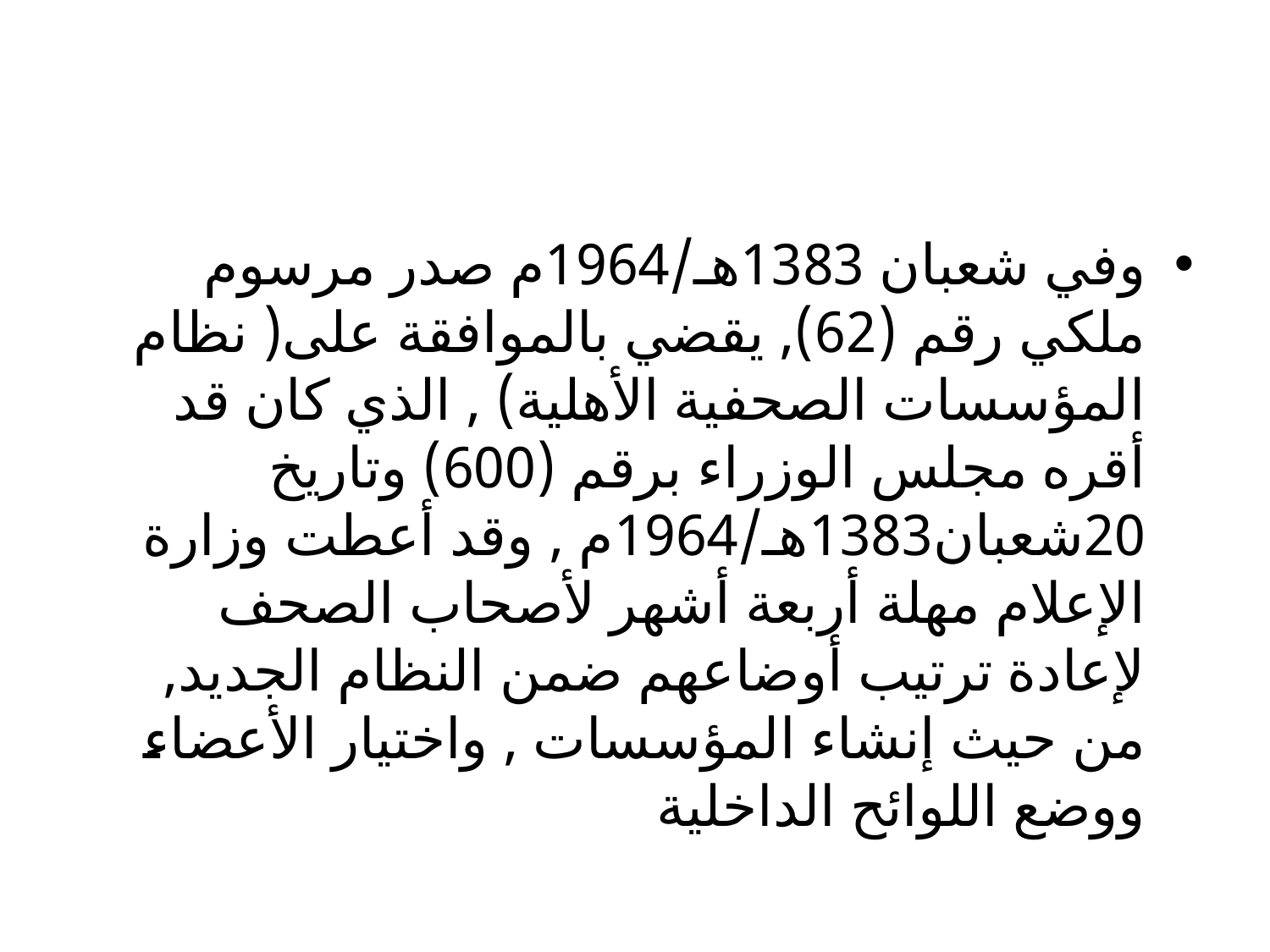

#
وفي شعبان 1383هـ/1964م صدر مرسوم ملكي رقم (62), يقضي بالموافقة على( نظام المؤسسات الصحفية الأهلية) , الذي كان قد أقره مجلس الوزراء برقم (600) وتاريخ 20شعبان1383هـ/1964م , وقد أعطت وزارة الإعلام مهلة أربعة أشهر لأصحاب الصحف لإعادة ترتيب أوضاعهم ضمن النظام الجديد, من حيث إنشاء المؤسسات , واختيار الأعضاء ووضع اللوائح الداخلية